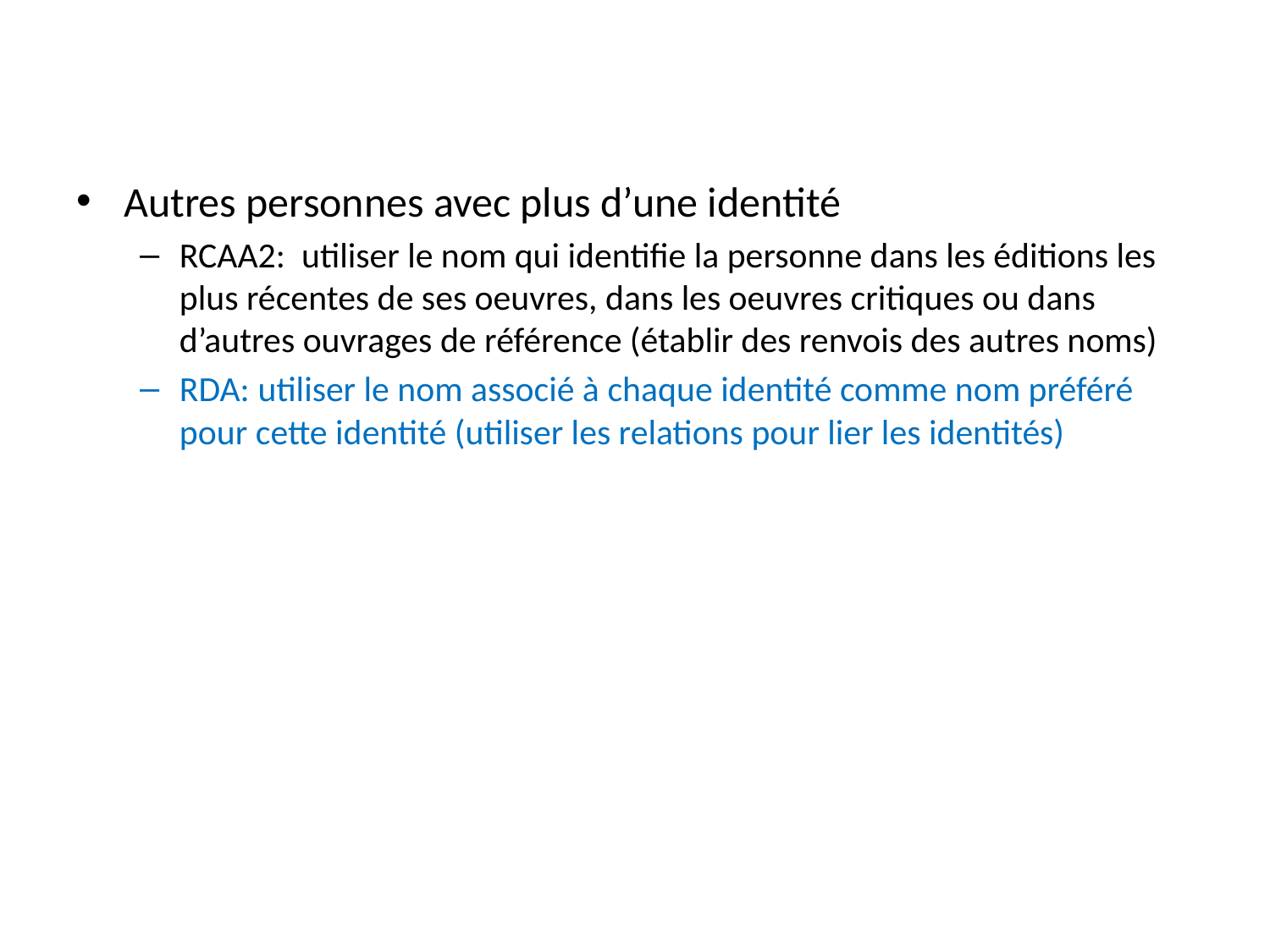

Autres personnes avec plus d’une identité
RCAA2:  utiliser le nom qui identifie la personne dans les éditions les plus récentes de ses oeuvres, dans les oeuvres critiques ou dans d’autres ouvrages de référence (établir des renvois des autres noms)
RDA: utiliser le nom associé à chaque identité comme nom préféré pour cette identité (utiliser les relations pour lier les identités)